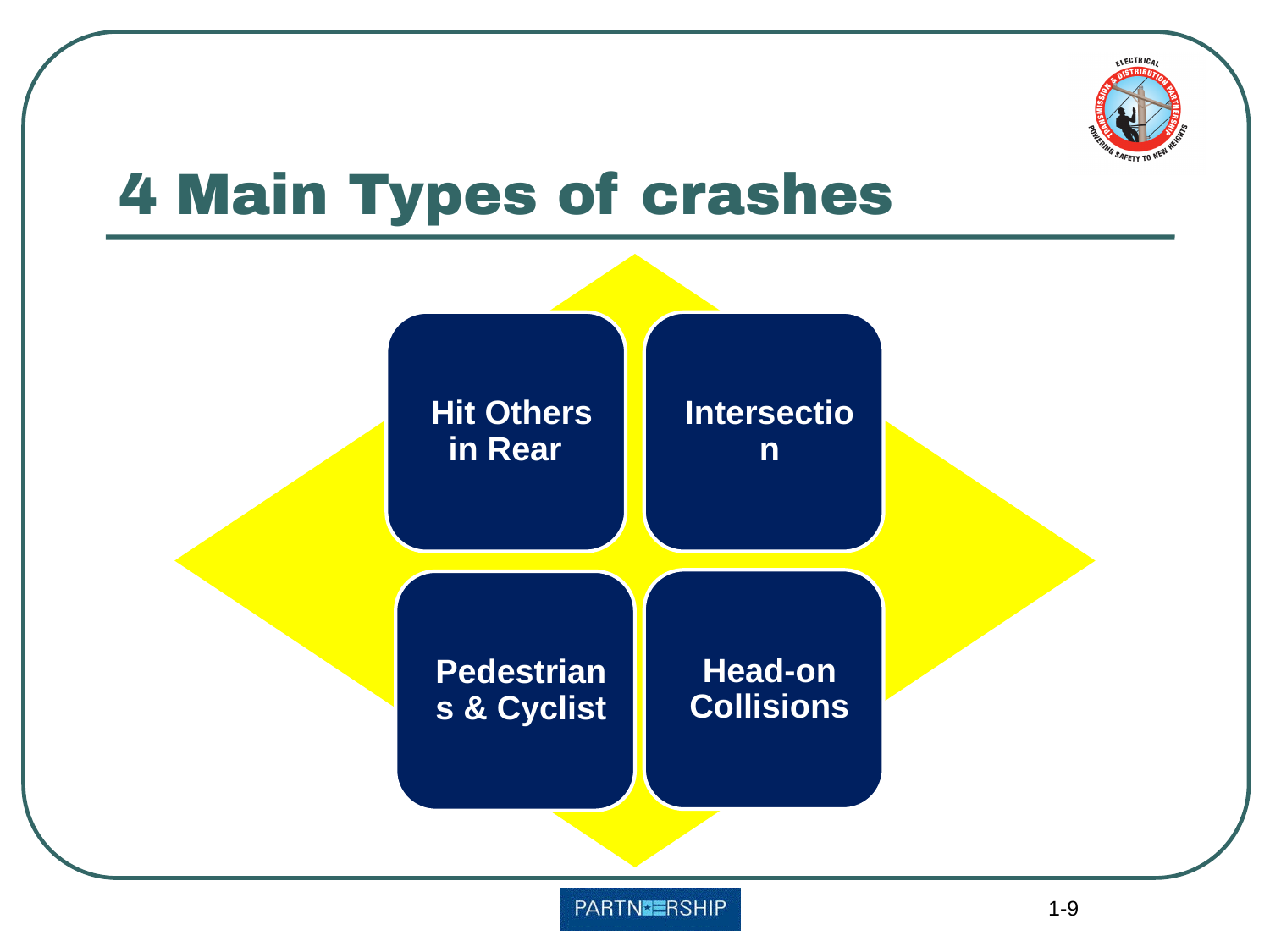

# 4 Main Types of crashes
Hit Others in Rear
Intersection
Pedestrians & Cyclist
Head-on Collisions

1-9